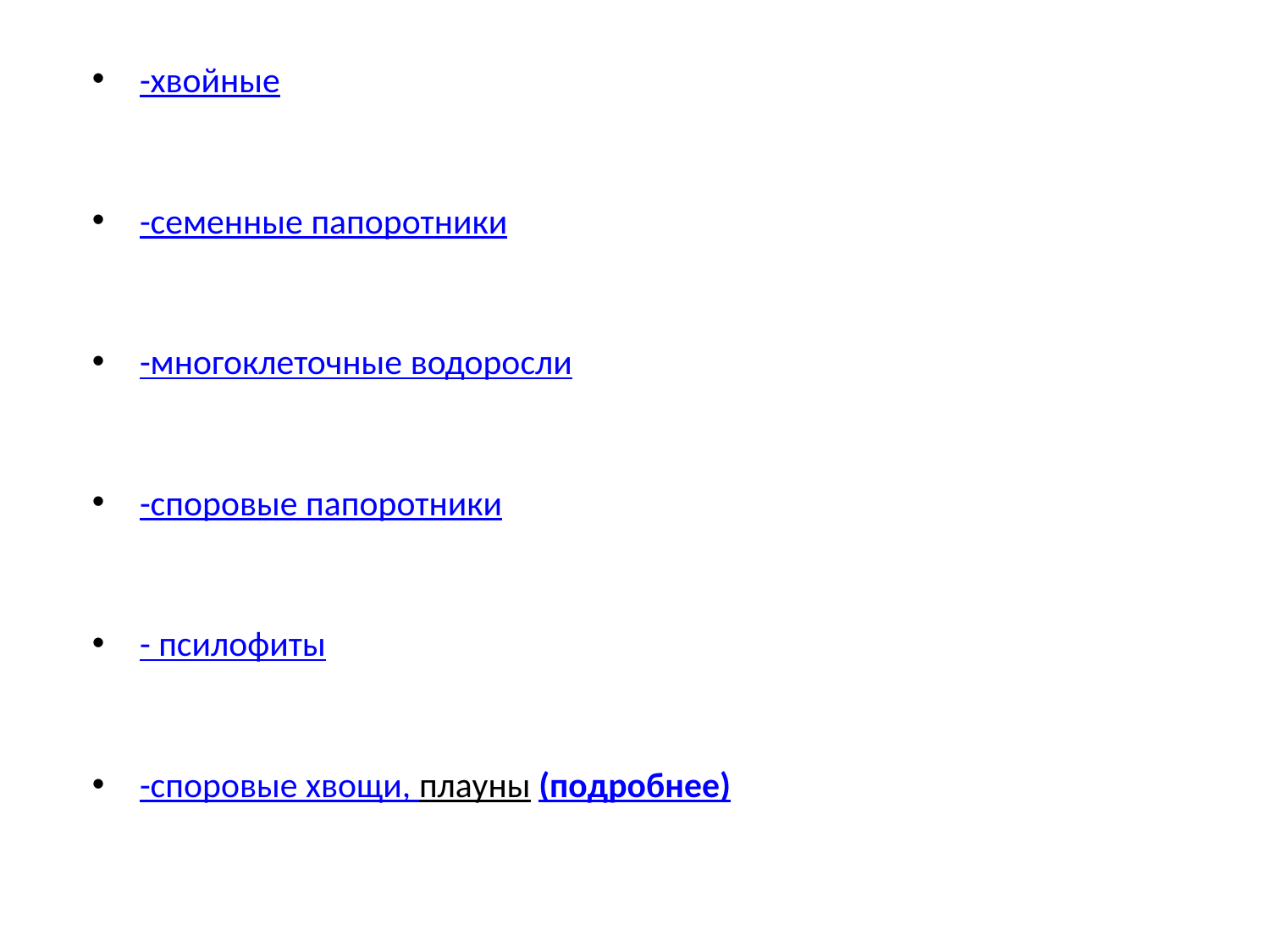

-хвойные

-семенные папоротники

-многоклеточные водоросли

-споровые папоротники

- псилофиты

-споровые хвощи, плауны (подробнее)